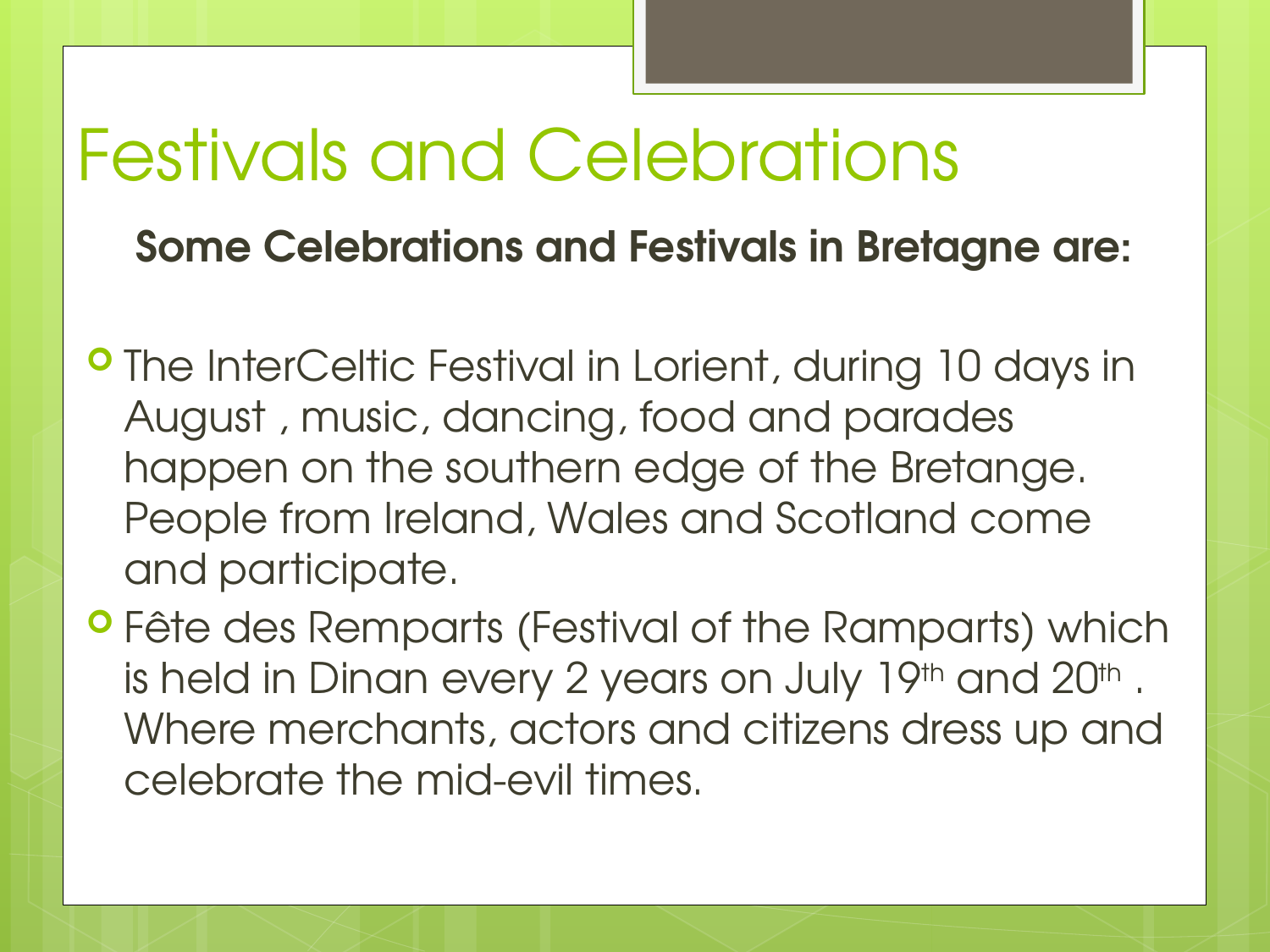

# Festivals and Celebrations

Some Celebrations and Festivals in Bretagne are:

The InterCeltic Festival in Lorient, during 10 days in August , music, dancing, food and parades happen on the southern edge of the Bretange.  People from Ireland, Wales and Scotland come and participate.
Fête des Remparts (Festival of the Ramparts) which is held in Dinan every 2 years on July 19th and 20th . Where merchants, actors and citizens dress up and celebrate the mid-evil times.